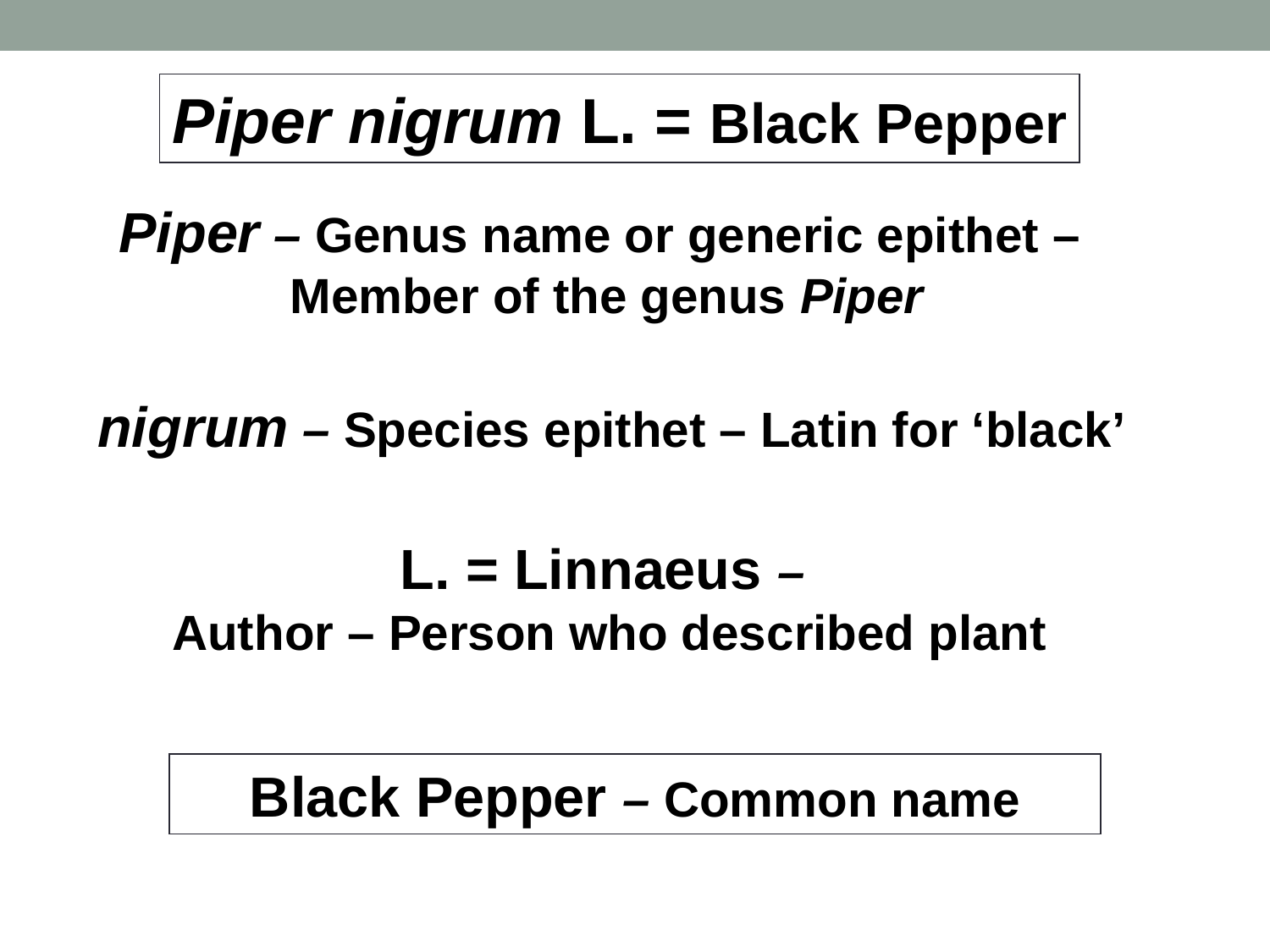

Piper nigrum L. = Black Pepper
Piper – Genus name or generic epithet –
Member of the genus Piper
nigrum – Species epithet – Latin for ‘black’
L. = Linnaeus –
Author – Person who described plant
Black Pepper – Common name